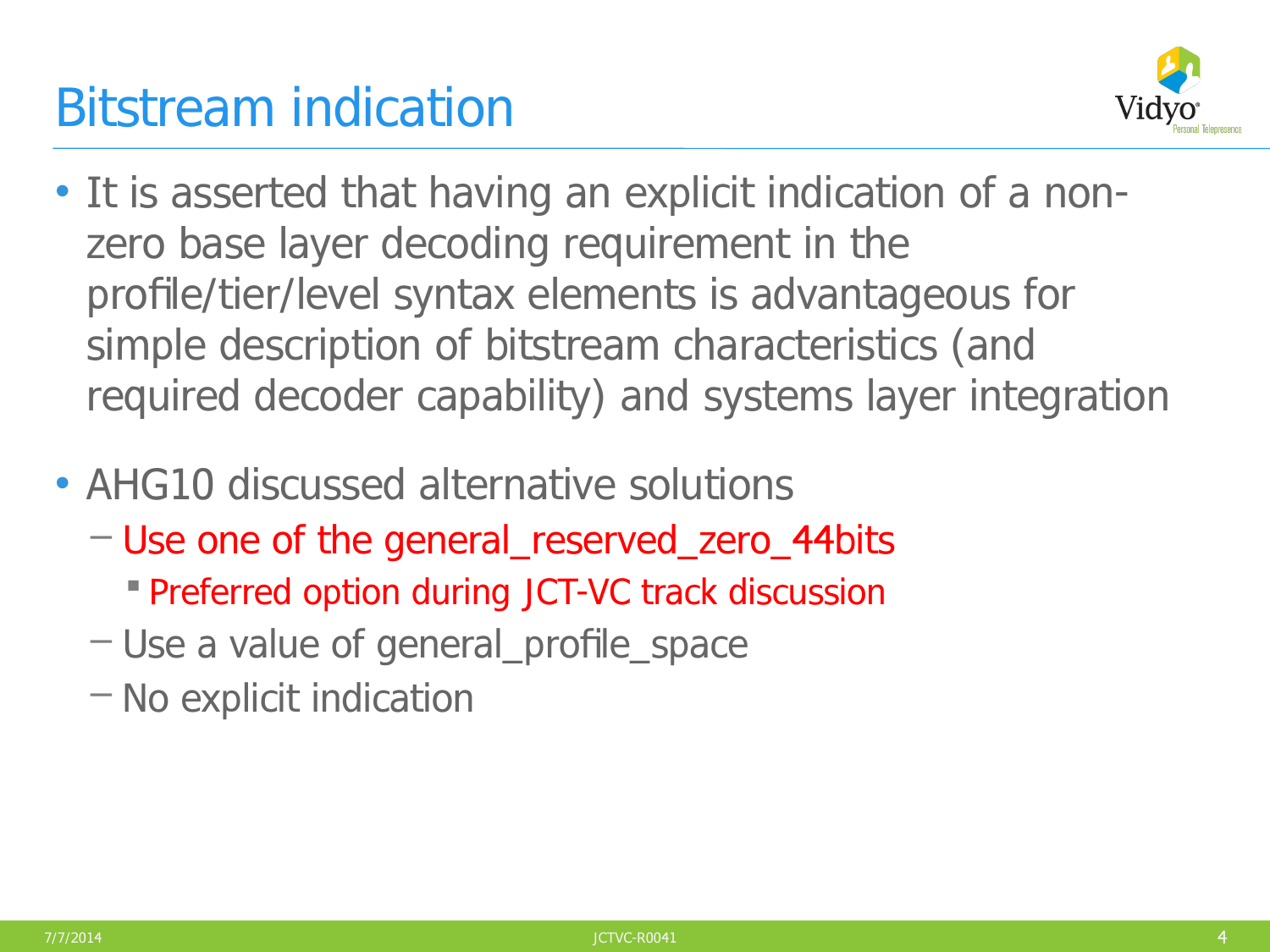

# Bitstream indication
It is asserted that having an explicit indication of a non-zero base layer decoding requirement in the profile/tier/level syntax elements is advantageous for simple description of bitstream characteristics (and required decoder capability) and systems layer integration

AHG10 discussed alternative solutions
Use one of the general_reserved_zero_44bits
Preferred option during JCT-VC track discussion
Use a value of general_profile_space
No explicit indication